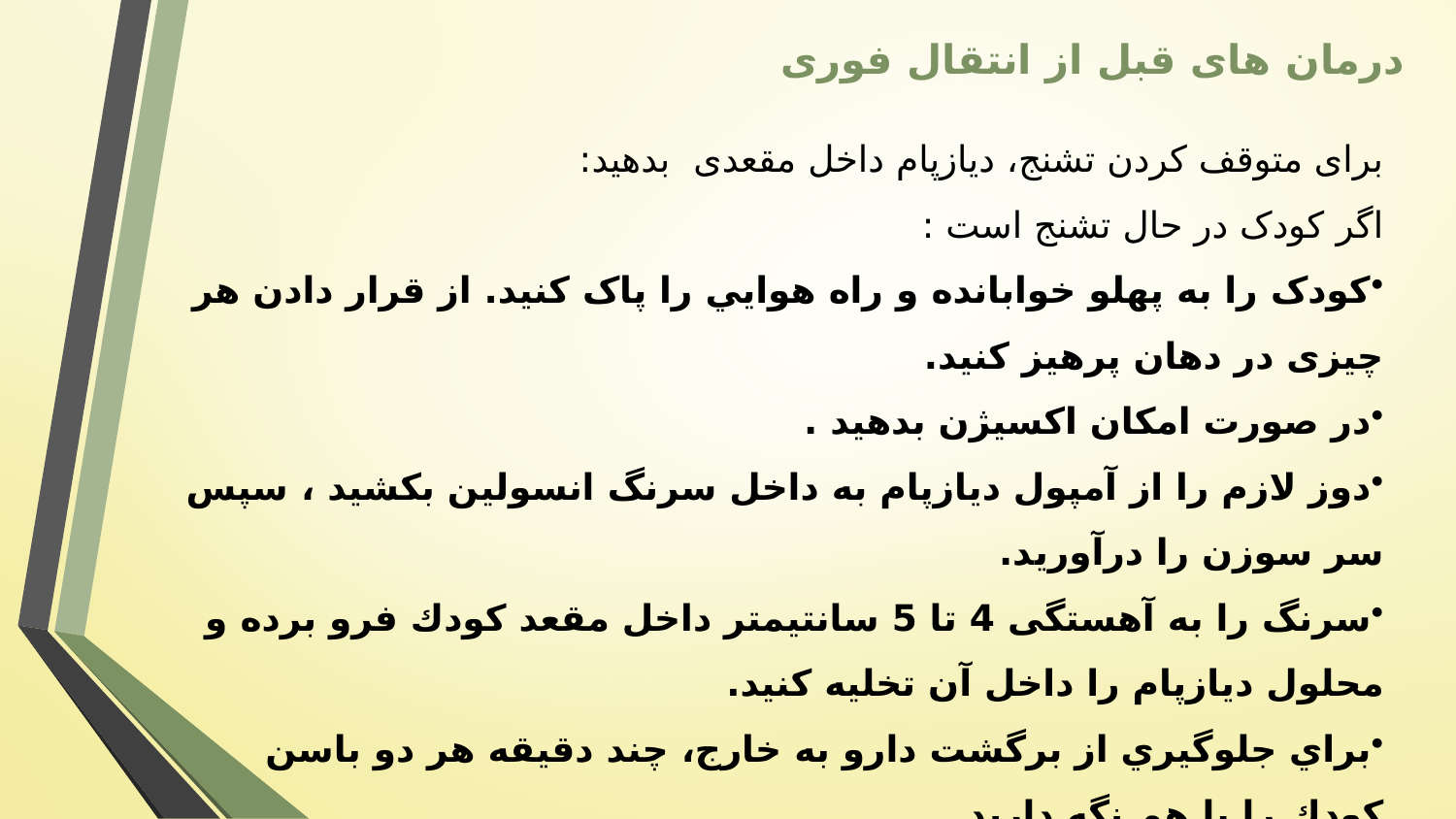

# درمان‌ های قبل از انتقال فوری
برای متوقف کردن تشنج، ديازپام داخل مقعدی  بدهيد:
اگر کودک در حال تشنج است :
کودک را به پهلو خوابانده و راه هوايي را پاک کنيد. از قرار دادن هر چيزی در دهان پرهيز کنيد.
در صورت امکان اکسيژن بدهید .
دوز لازم را از آمپول دیازپام به داخل سرنگ انسولین بکشید ، سپس سر سوزن را درآورید.
سرنگ را به آهستگى 4 تا 5 سانتیمتر داخل مقعد کودك فرو برده و محلول دیازپام را داخل آن تخلیه کنید.
براي جلوگیري از برگشت دارو به خارج، چند دقیقه هر دو باسن کودك را با هم نگه دارید.
اگر بعد از   ۱۰ تا ۱۵ دقيقه تشنج متوقف نشد، ديازپام  مقعدی را تکرار کنيد.